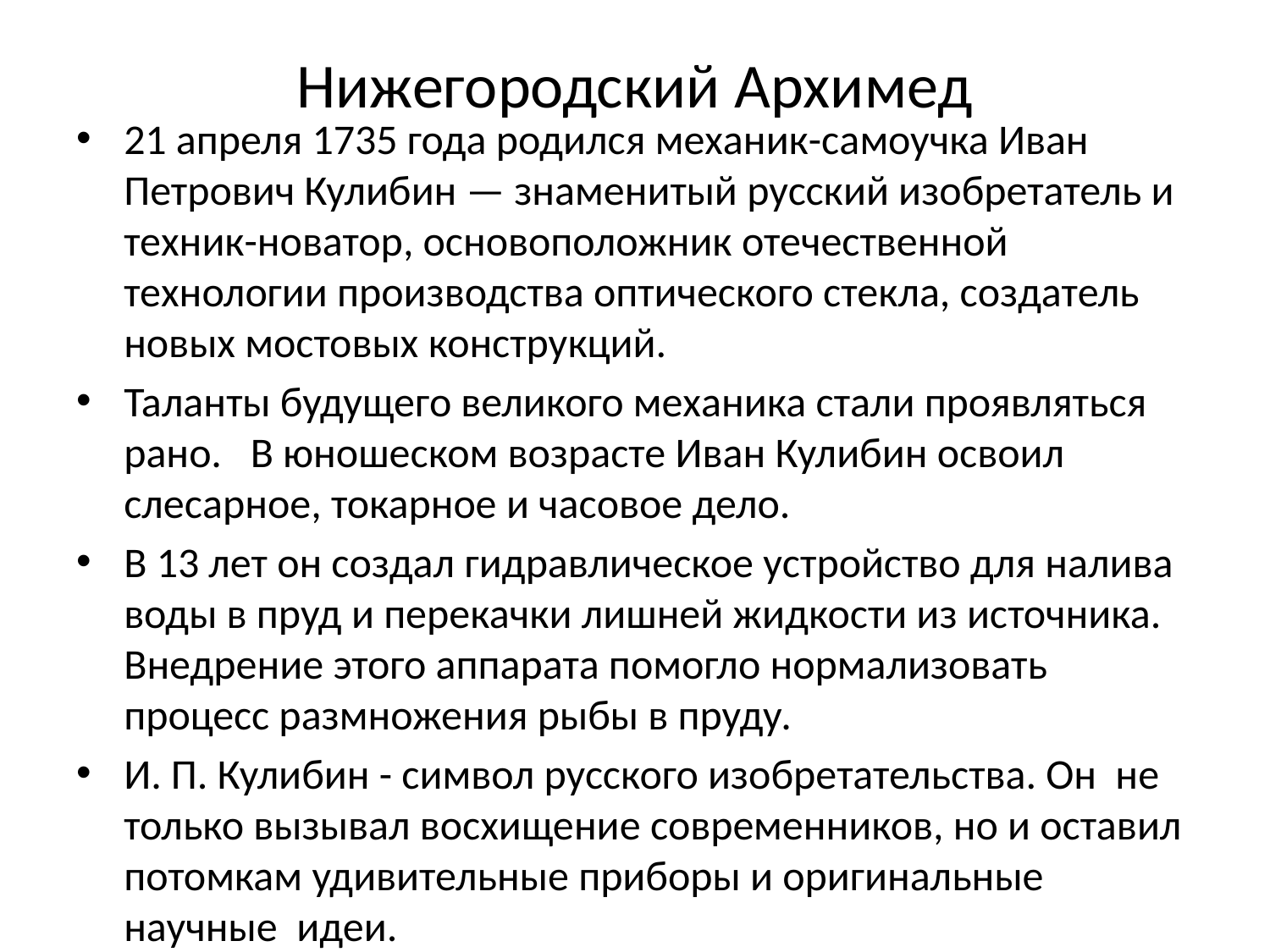

# Нижегородский Архимед
21 апреля 1735 года родился механик-самоучка Иван Петрович Кулибин — знаменитый русский изобретатель и техник-новатор, основоположник отечественной технологии производства оптического стекла, создатель новых мостовых конструкций.
Таланты будущего великого механика стали проявляться рано.   В юношеском возрасте Иван Кулибин освоил слесарное, токарное и часовое дело.
В 13 лет он создал гидравлическое устройство для налива воды в пруд и перекачки лишней жидкости из источника. Внедрение этого аппарата помогло нормализовать процесс размножения рыбы в пруду.
И. П. Кулибин - символ русского изобретательства. Он  не только вызывал восхищение современников, но и оставил потомкам удивительные приборы и оригинальные научные  идеи.